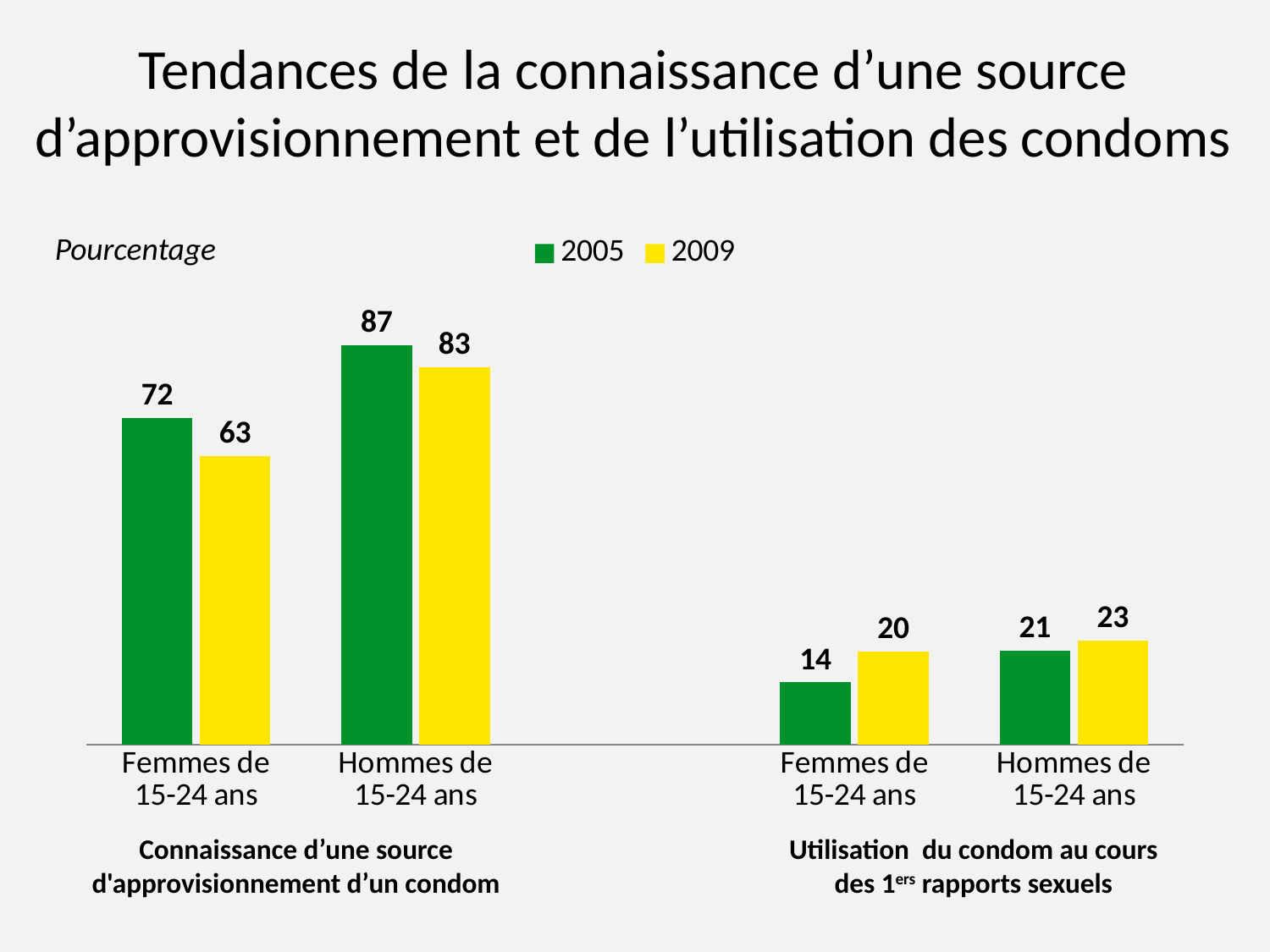

# Tendances de la connaissance d’une source d’approvisionnement et de l’utilisation des condoms
Pourcentage

### Chart

| Category | 2005 | 2009 |
|---|---|---|
| Femmes de
15-24 ans | 71.5 | 63.2 |
| Hommes de
15-24 ans | 87.4 | 82.6 |
|  | None | None |
| Femmes de
15-24 ans | 13.6 | 20.4 |
| Hommes de
15-24 ans | 20.5 | 22.8 |
Connaissance d’une source d'approvisionnement d’un condom
Utilisation  du condom au cours des 1ers rapports sexuels